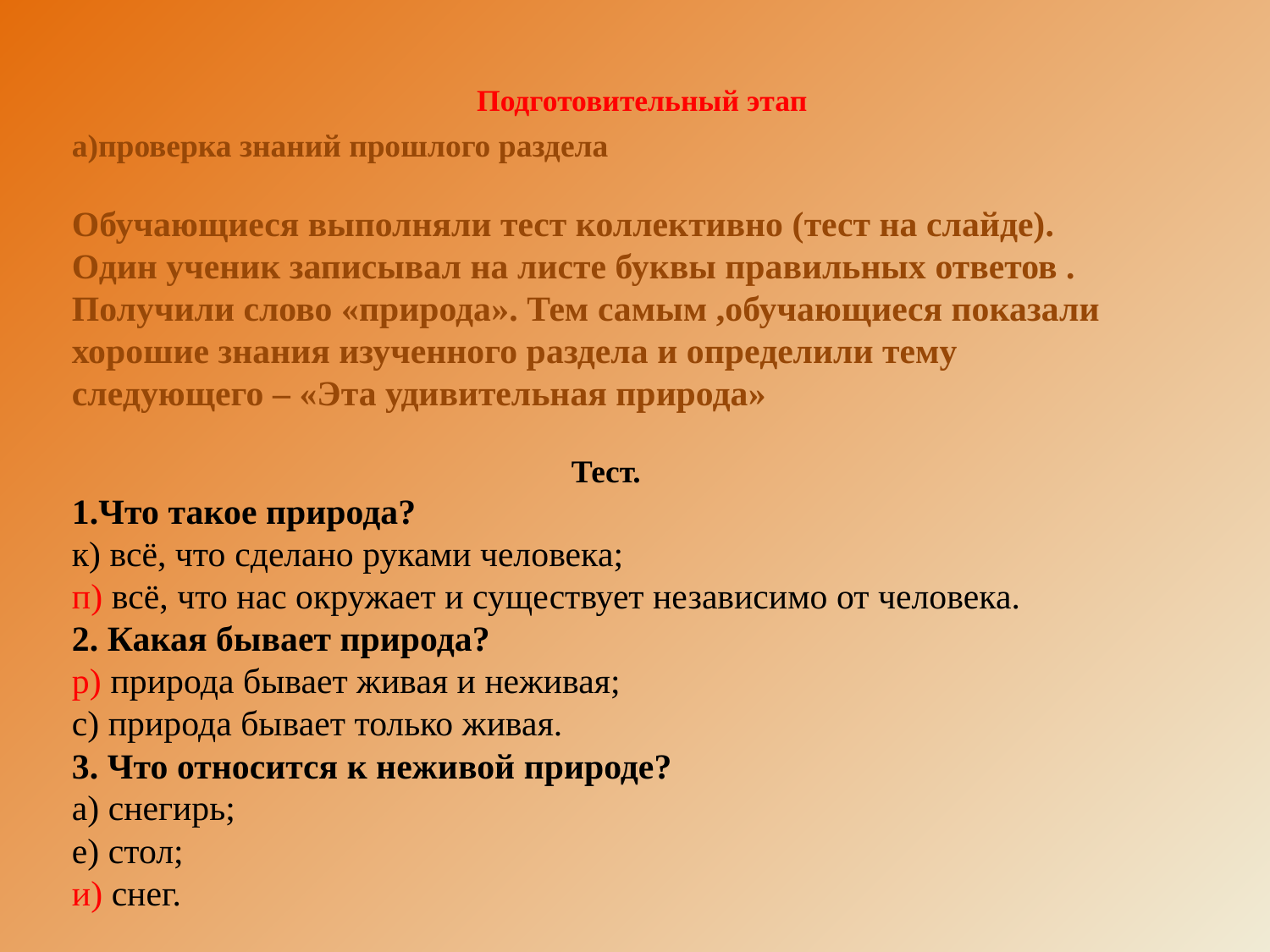

# Подготовительный этап
а)проверка знаний прошлого раздела

Обучающиеся выполняли тест коллективно (тест на слайде). Один ученик записывал на листе буквы правильных ответов . Получили слово «природа». Тем самым ,обучающиеся показали хорошие знания изученного раздела и определили тему следующего – «Эта удивительная природа»

Тест.
1.Что такое природа?
к) всё, что сделано руками человека;
п) всё, что нас окружает и существует независимо от человека.
2. Какая бывает природа?
р) природа бывает живая и неживая;
с) природа бывает только живая.
3. Что относится к неживой природе?
а) снегирь;
е) стол;
и) снег.